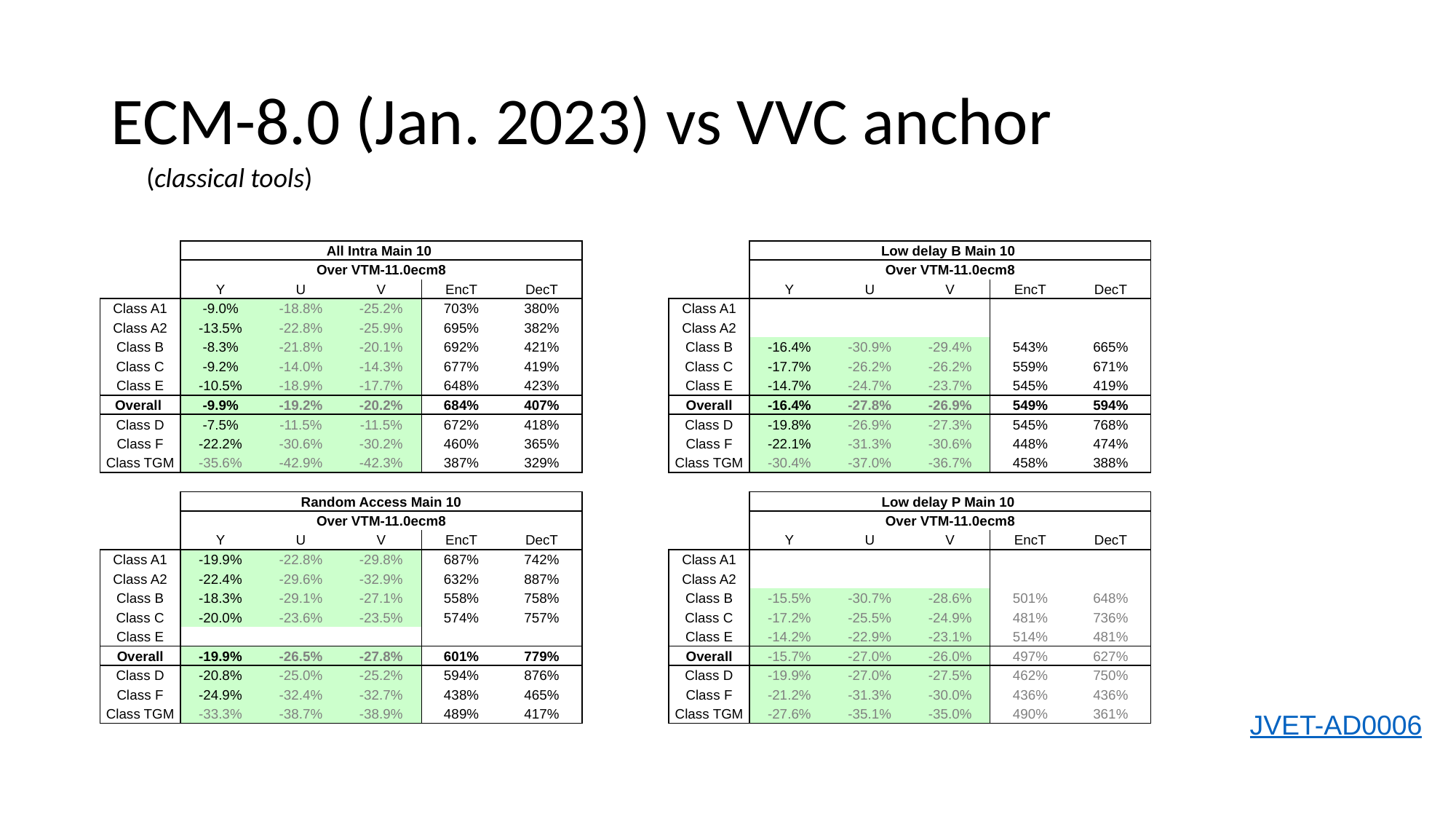

# ECM-8.0 (Jan. 2023) vs VVC anchor
(classical tools)
|  | Low delay B Main 10 |  |  |  |  |
| --- | --- | --- | --- | --- | --- |
|  | Over VTM-11.0ecm8 |  |  |  |  |
|  | Y | U | V | EncT | DecT |
| Class A1 |  |  |  |  |  |
| Class A2 |  |  |  |  |  |
| Class B | -16.4% | -30.9% | -29.4% | 543% | 665% |
| Class C | -17.7% | -26.2% | -26.2% | 559% | 671% |
| Class E | -14.7% | -24.7% | -23.7% | 545% | 419% |
| Overall | -16.4% | -27.8% | -26.9% | 549% | 594% |
| Class D | -19.8% | -26.9% | -27.3% | 545% | 768% |
| Class F | -22.1% | -31.3% | -30.6% | 448% | 474% |
| Class TGM | -30.4% | -37.0% | -36.7% | 458% | 388% |
|  |  |  |  |  |  |
|  | Low delay P Main 10 |  |  |  |  |
|  | Over VTM-11.0ecm8 |  |  |  |  |
|  | Y | U | V | EncT | DecT |
| Class A1 |  |  |  |  |  |
| Class A2 |  |  |  |  |  |
| Class B | -15.5% | -30.7% | -28.6% | 501% | 648% |
| Class C | -17.2% | -25.5% | -24.9% | 481% | 736% |
| Class E | -14.2% | -22.9% | -23.1% | 514% | 481% |
| Overall | -15.7% | -27.0% | -26.0% | 497% | 627% |
| Class D | -19.9% | -27.0% | -27.5% | 462% | 750% |
| Class F | -21.2% | -31.3% | -30.0% | 436% | 436% |
| Class TGM | -27.6% | -35.1% | -35.0% | 490% | 361% |
|  | All Intra Main 10 |  |  |  |  |
| --- | --- | --- | --- | --- | --- |
|  | Over VTM-11.0ecm8 |  |  |  |  |
|  | Y | U | V | EncT | DecT |
| Class A1 | -9.0% | -18.8% | -25.2% | 703% | 380% |
| Class A2 | -13.5% | -22.8% | -25.9% | 695% | 382% |
| Class B | -8.3% | -21.8% | -20.1% | 692% | 421% |
| Class C | -9.2% | -14.0% | -14.3% | 677% | 419% |
| Class E | -10.5% | -18.9% | -17.7% | 648% | 423% |
| Overall | -9.9% | -19.2% | -20.2% | 684% | 407% |
| Class D | -7.5% | -11.5% | -11.5% | 672% | 418% |
| Class F | -22.2% | -30.6% | -30.2% | 460% | 365% |
| Class TGM | -35.6% | -42.9% | -42.3% | 387% | 329% |
|  |  |  |  |  |  |
|  | Random Access Main 10 |  |  |  |  |
|  | Over VTM-11.0ecm8 |  |  |  |  |
|  | Y | U | V | EncT | DecT |
| Class A1 | -19.9% | -22.8% | -29.8% | 687% | 742% |
| Class A2 | -22.4% | -29.6% | -32.9% | 632% | 887% |
| Class B | -18.3% | -29.1% | -27.1% | 558% | 758% |
| Class C | -20.0% | -23.6% | -23.5% | 574% | 757% |
| Class E |  |  |  |  |  |
| Overall | -19.9% | -26.5% | -27.8% | 601% | 779% |
| Class D | -20.8% | -25.0% | -25.2% | 594% | 876% |
| Class F | -24.9% | -32.4% | -32.7% | 438% | 465% |
| Class TGM | -33.3% | -38.7% | -38.9% | 489% | 417% |
JVET-AD0006